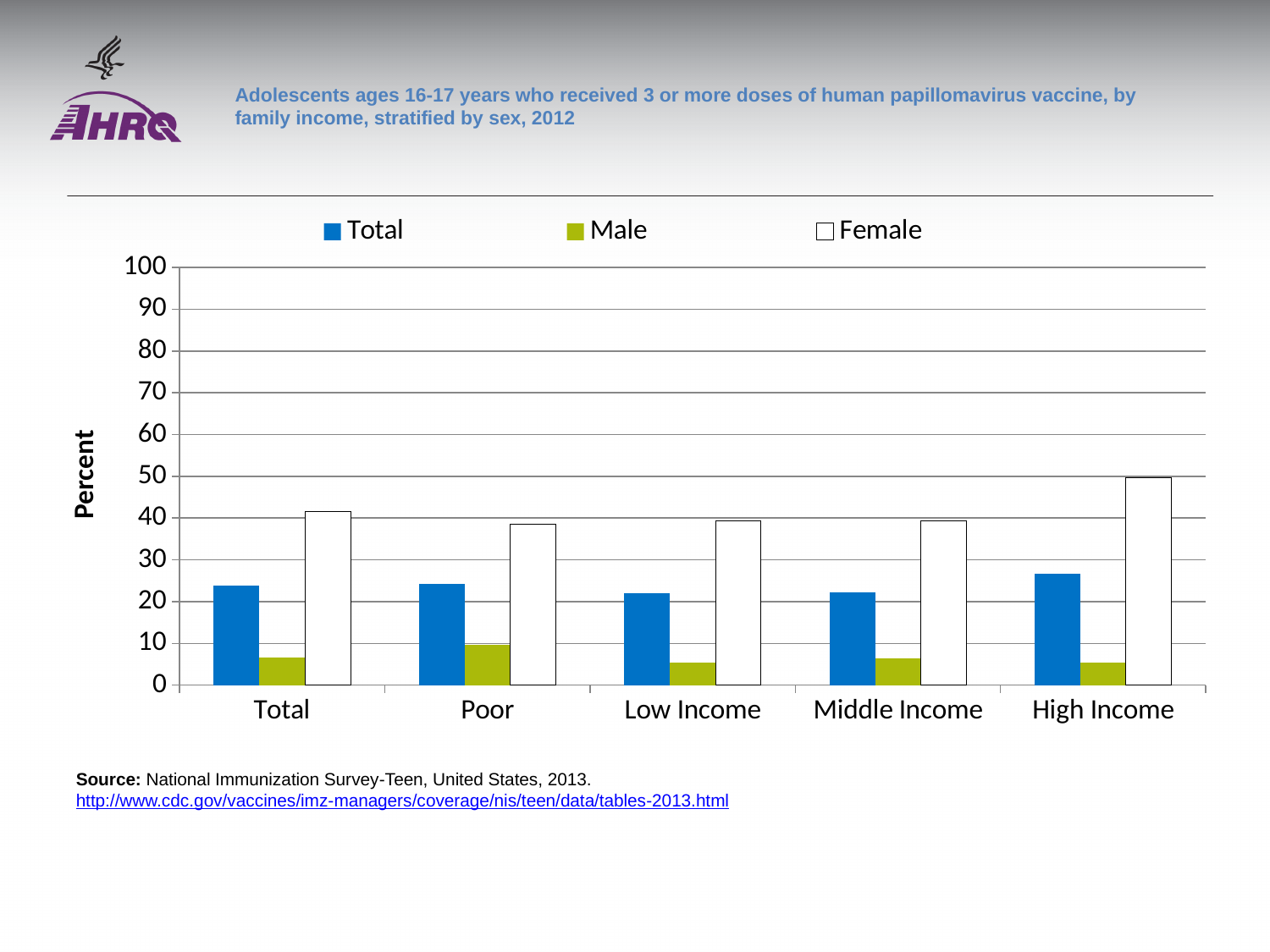

# Adolescents ages 16-17 years who received 3 or more doses of human papillomavirus vaccine, by family income, stratified by sex, 2012

### Chart

| Category | Total | Male  | Female |
|---|---|---|---|
| Total | 23.8 | 6.6 | 41.6 |
| Poor | 24.2 | 9.6 | 38.6 |
| Low Income | 22.0 | 5.5 | 39.4 |
| Middle Income | 22.2 | 6.5 | 39.3 |
| High Income | 26.6 | 5.4 | 49.7 |
Source: National Immunization Survey-Teen, United States, 2013. http://www.cdc.gov/vaccines/imz-managers/coverage/nis/teen/data/tables-2013.html